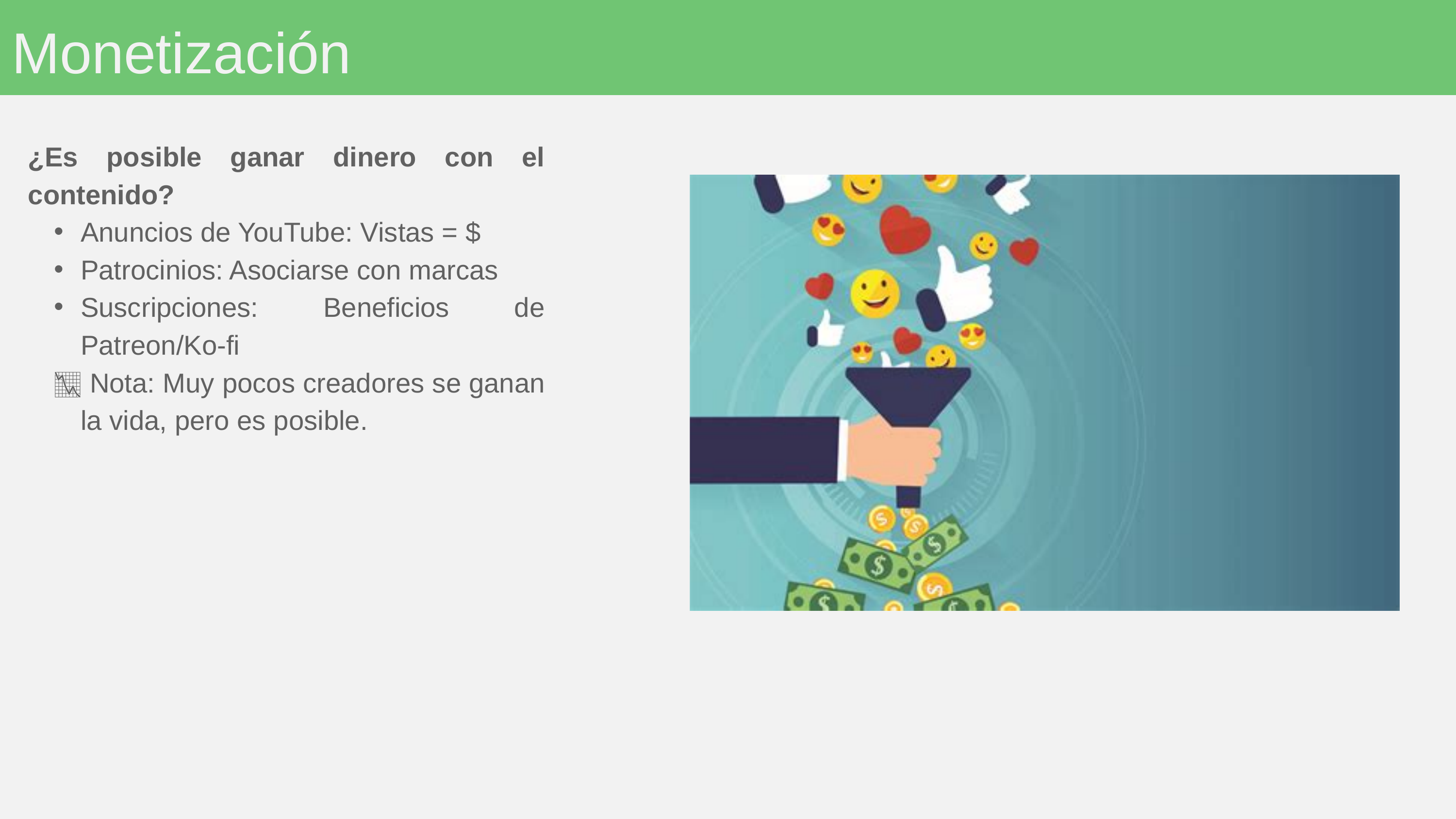

Monetización
¿Es posible ganar dinero con el contenido?
Anuncios de YouTube: Vistas = $
Patrocinios: Asociarse con marcas
Suscripciones: Beneficios de Patreon/Ko-fi
📉 Nota: Muy pocos creadores se ganan la vida, pero es posible.